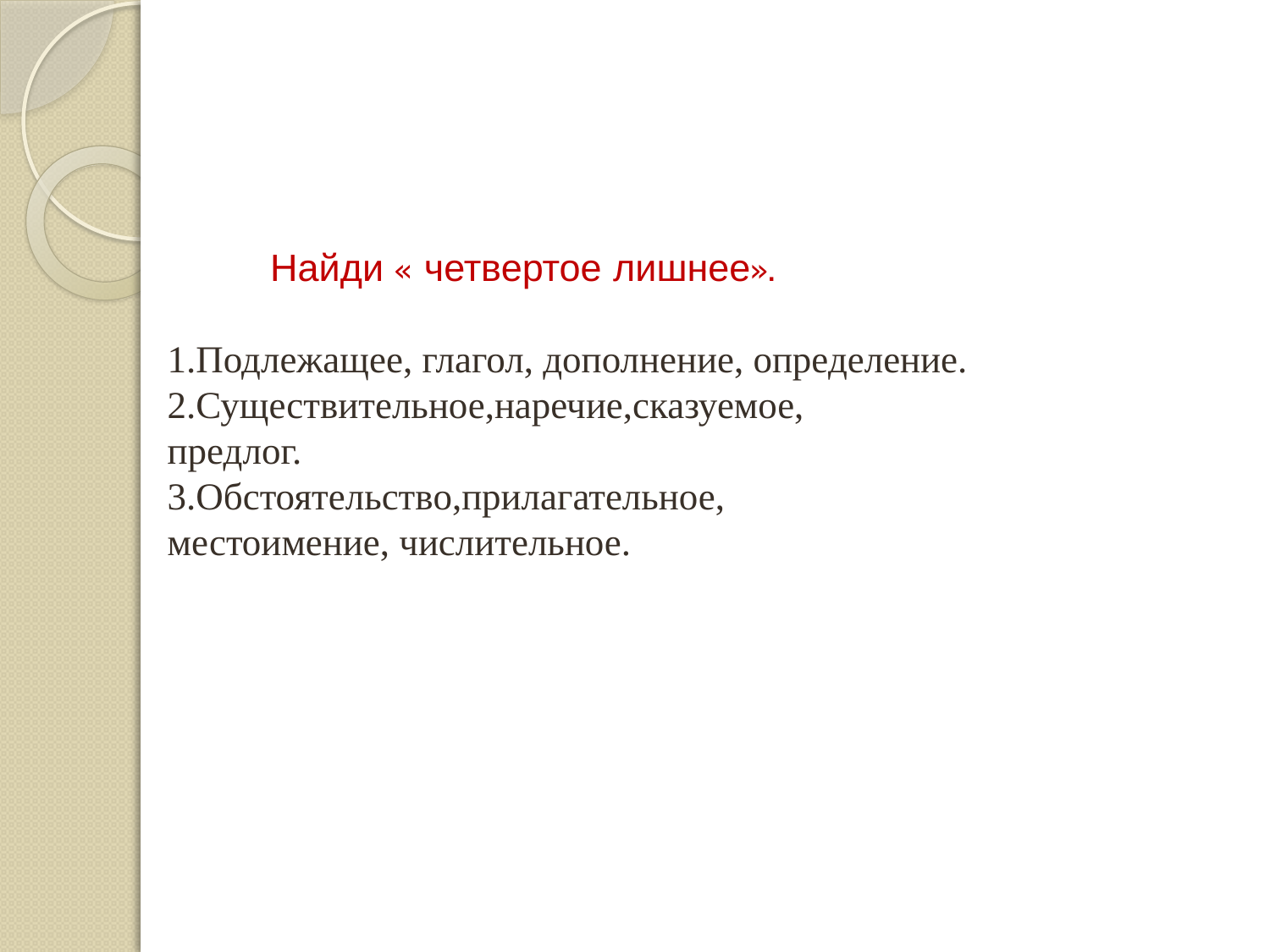

# Найди « четвертое лишнее». 1.Подлежащее, глагол, дополнение, определение. 2.Существительное,наречие,сказуемое, предлог. 3.Обстоятельство,прилагательное, местоимение, числительное.